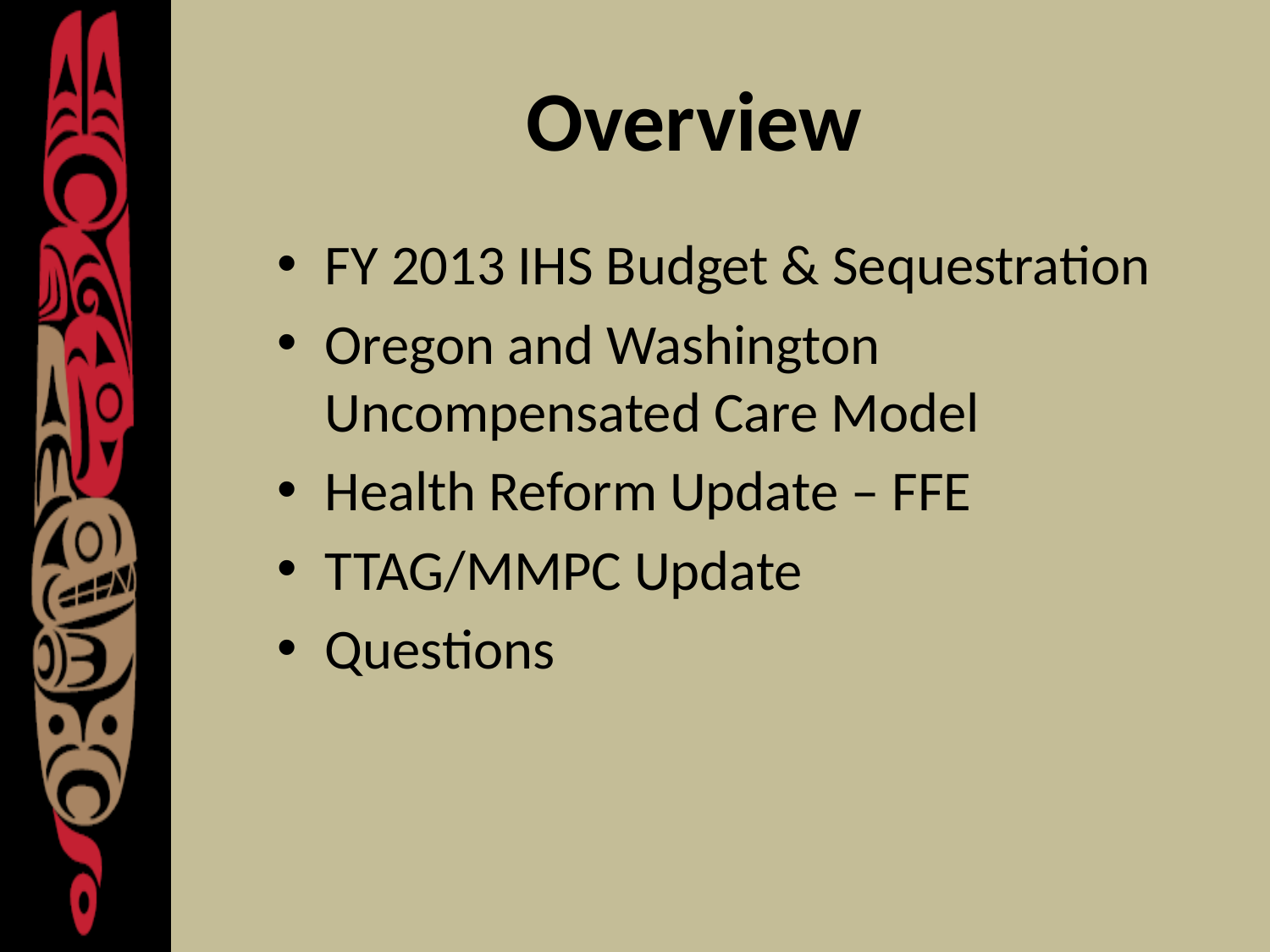

# Overview
FY 2013 IHS Budget & Sequestration
Oregon and Washington Uncompensated Care Model
Health Reform Update – FFE
TTAG/MMPC Update
Questions